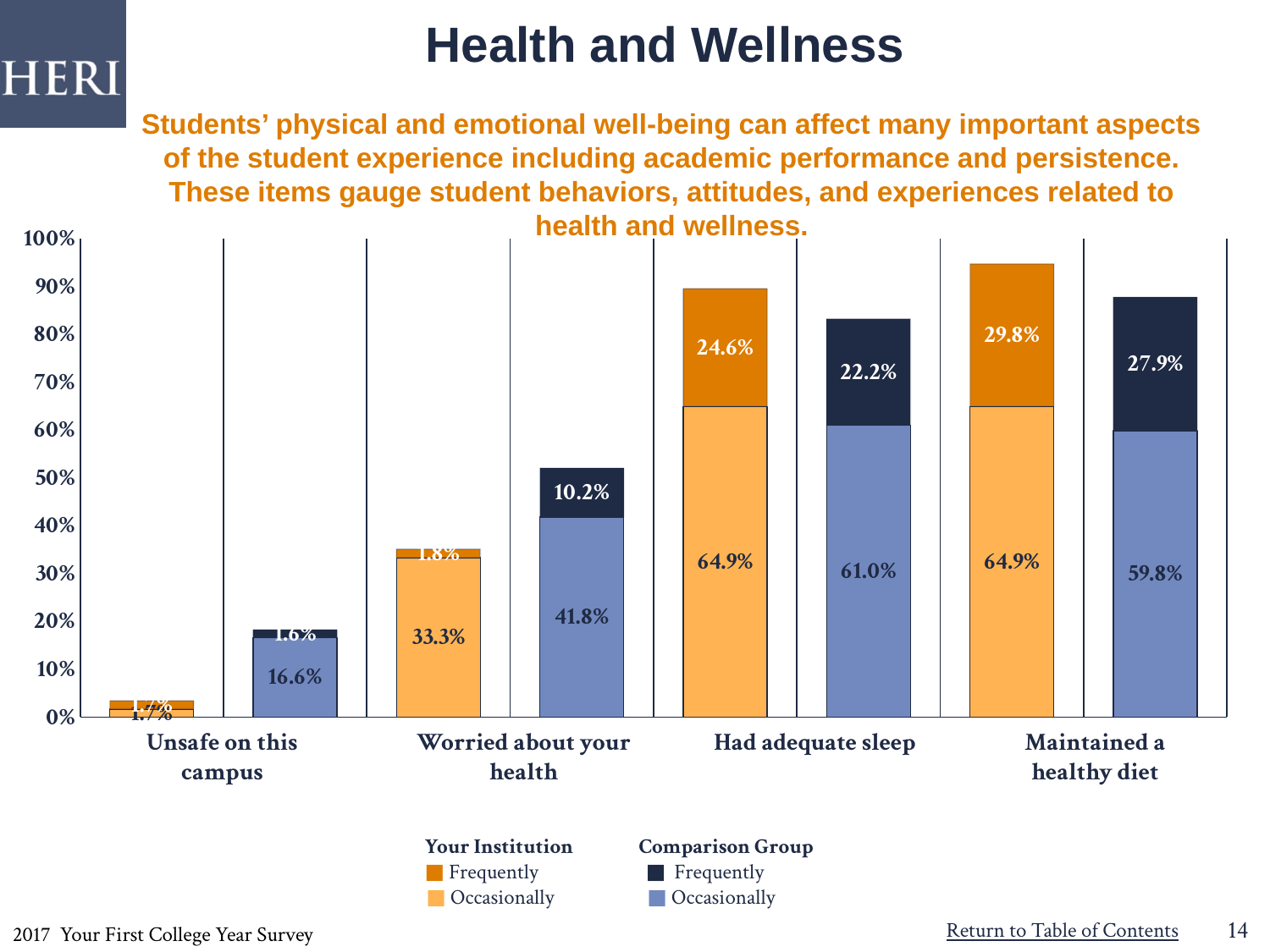

# Health and Wellness Students’ physical and emotional well-being can affect many important aspects of the student experience including academic performance and persistence. These items gauge student behaviors, attitudes, and experiences related to health and wellness.

### Chart

| Category | Occasionally | Frequently |
|---|---|---|
| Your Institution | 0.017 | 0.017 |
| Comparison Group | 0.166 | 0.016 |
| Your Institution | 0.333 | 0.018 |
| Comparison Group | 0.418 | 0.102 |
| Your Institution | 0.649 | 0.246 |
| Comparison Group | 0.61 | 0.222 |
| Your Institution | 0.649 | 0.298 |
| Comparison Group | 0.598 | 0.279 |
Unsafe on this campus
Worried about your health
Had adequate sleep
Maintained a healthy diet
Your Institution
■ Frequently
■ Occasionally

Comparison Group
 ■  Frequently
■ Occasionally

14
2017  Your First College Year Survey